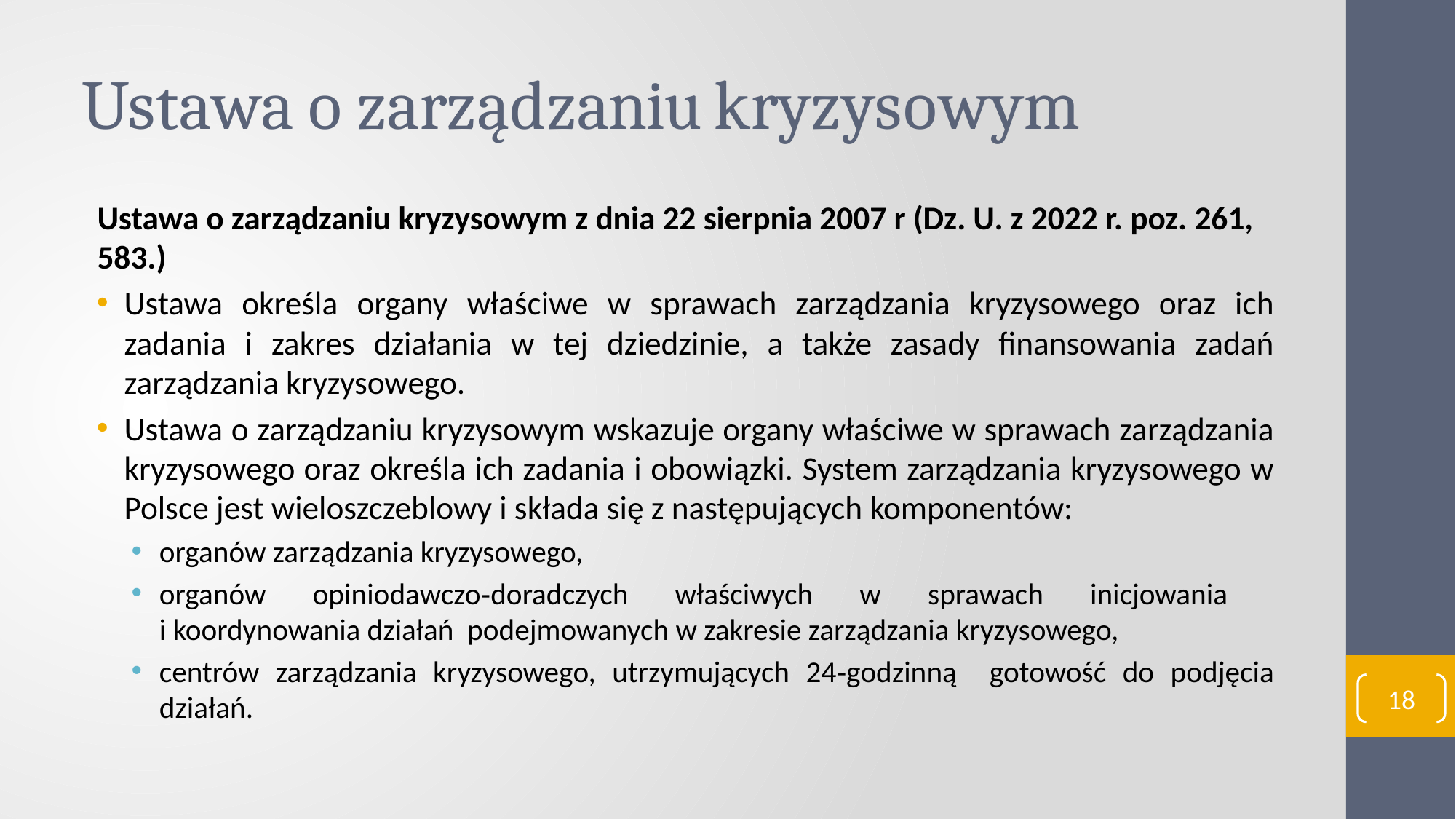

# Ustawa o zarządzaniu kryzysowym
Ustawa o zarządzaniu kryzysowym z dnia 22 sierpnia 2007 r (Dz. U. z 2022 r. poz. 261, 583.)
Ustawa określa organy właściwe w sprawach zarządzania kryzysowego oraz ich zadania i zakres działania w tej dziedzinie, a także zasady finansowania zadań zarządzania kryzysowego.
Ustawa o zarządzaniu kryzysowym wskazuje organy właściwe w sprawach zarządzania kryzysowego oraz określa ich zadania i obowiązki. System zarządzania kryzysowego w Polsce jest wieloszczeblowy i składa się z następujących komponentów:
organów zarządzania kryzysowego,
organów opiniodawczo‐doradczych właściwych w sprawach inicjowania
i koordynowania działań  podejmowanych w zakresie zarządzania kryzysowego,
centrów zarządzania kryzysowego, utrzymujących 24‐godzinną  gotowość do podjęcia działań.

18